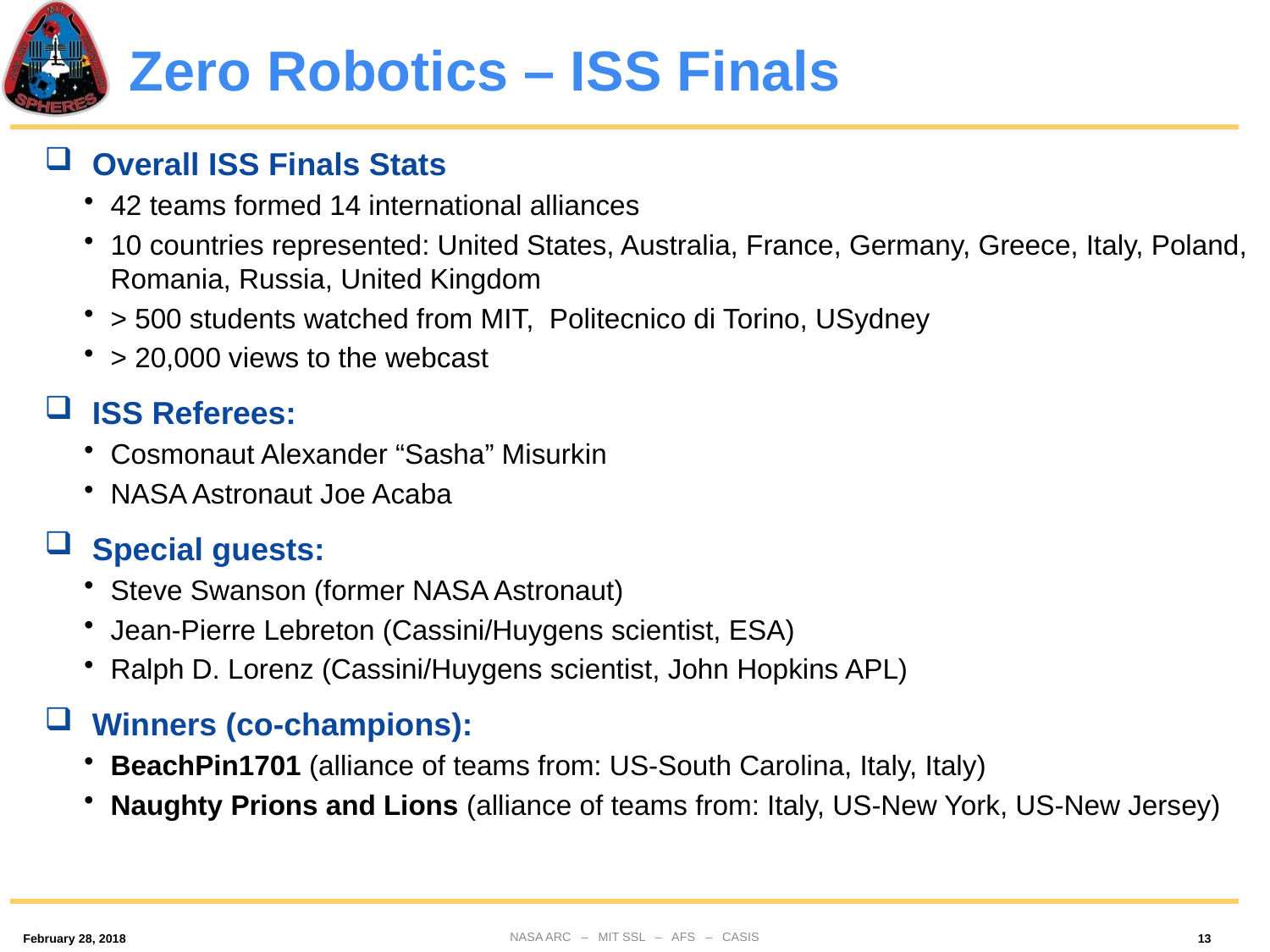

# Zero Robotics – ISS Finals
Overall ISS Finals Stats
42 teams formed 14 international alliances
10 countries represented: United States, Australia, France, Germany, Greece, Italy, Poland, Romania, Russia, United Kingdom
> 500 students watched from MIT,  Politecnico di Torino, USydney
> 20,000 views to the webcast
ISS Referees:
Cosmonaut Alexander “Sasha” Misurkin
NASA Astronaut Joe Acaba
Special guests:
Steve Swanson (former NASA Astronaut)
Jean-Pierre Lebreton (Cassini/Huygens scientist, ESA)
Ralph D. Lorenz (Cassini/Huygens scientist, John Hopkins APL)
Winners (co-champions):
BeachPin1701 (alliance of teams from: US-South Carolina, Italy, Italy)
Naughty Prions and Lions (alliance of teams from: Italy, US-New York, US-New Jersey)
NASA ARC   –   MIT SSL   –   AFS   –   CASIS